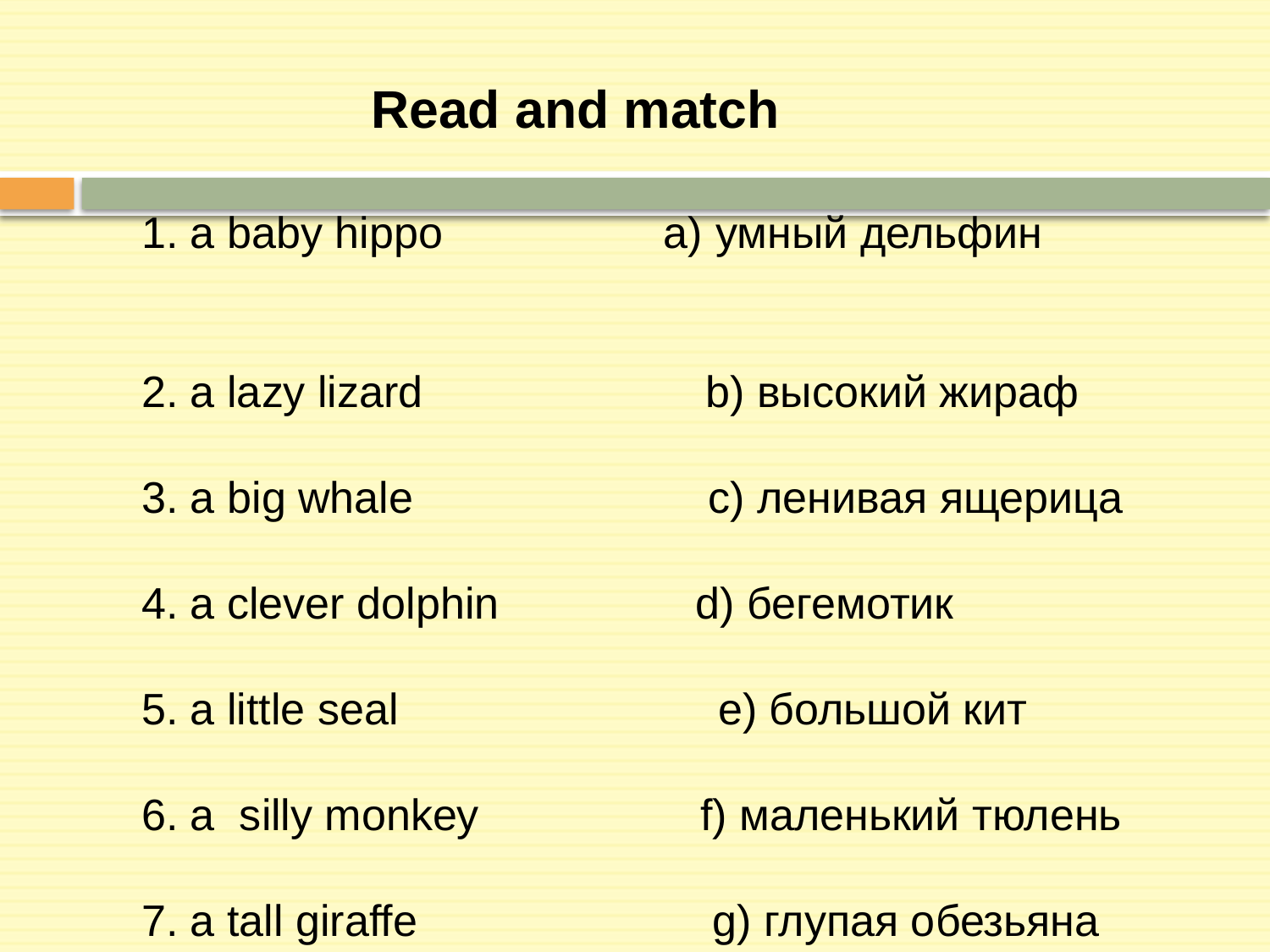

Read and match
1. a baby hippo                  a) умный дельфин

2. a lazy lizard                       b) высокий жираф

3. a big whale                        c) ленивая ящерица

4. a clever dolphin                d) бегемотик

5. a little seal                          e) большой кит

6. a  silly monkey                  f) маленький тюлень

7. a tall giraffe                        g) глупая обезьяна